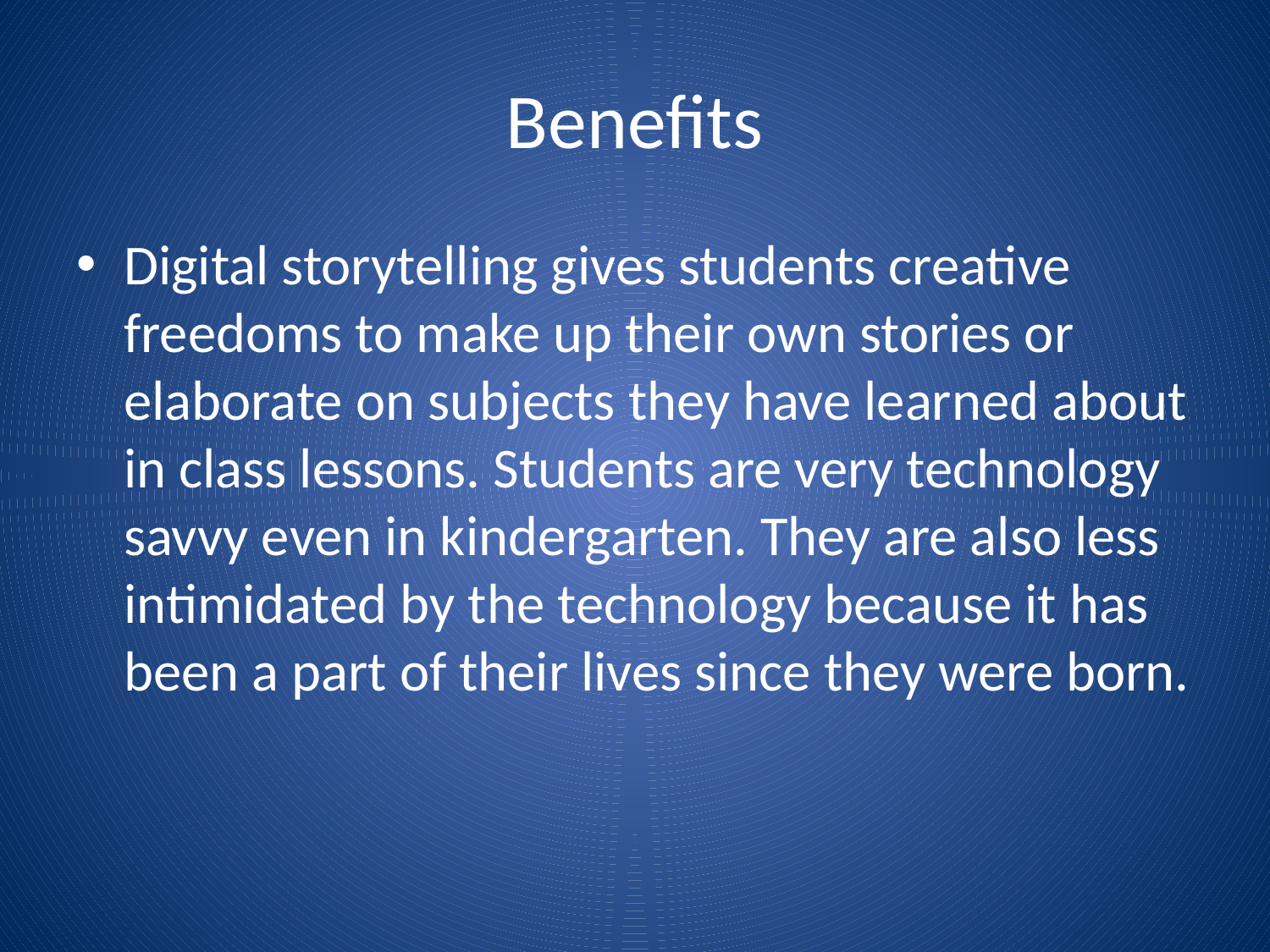

# Benefits
Digital storytelling gives students creative freedoms to make up their own stories or elaborate on subjects they have learned about in class lessons. Students are very technology savvy even in kindergarten. They are also less intimidated by the technology because it has been a part of their lives since they were born.